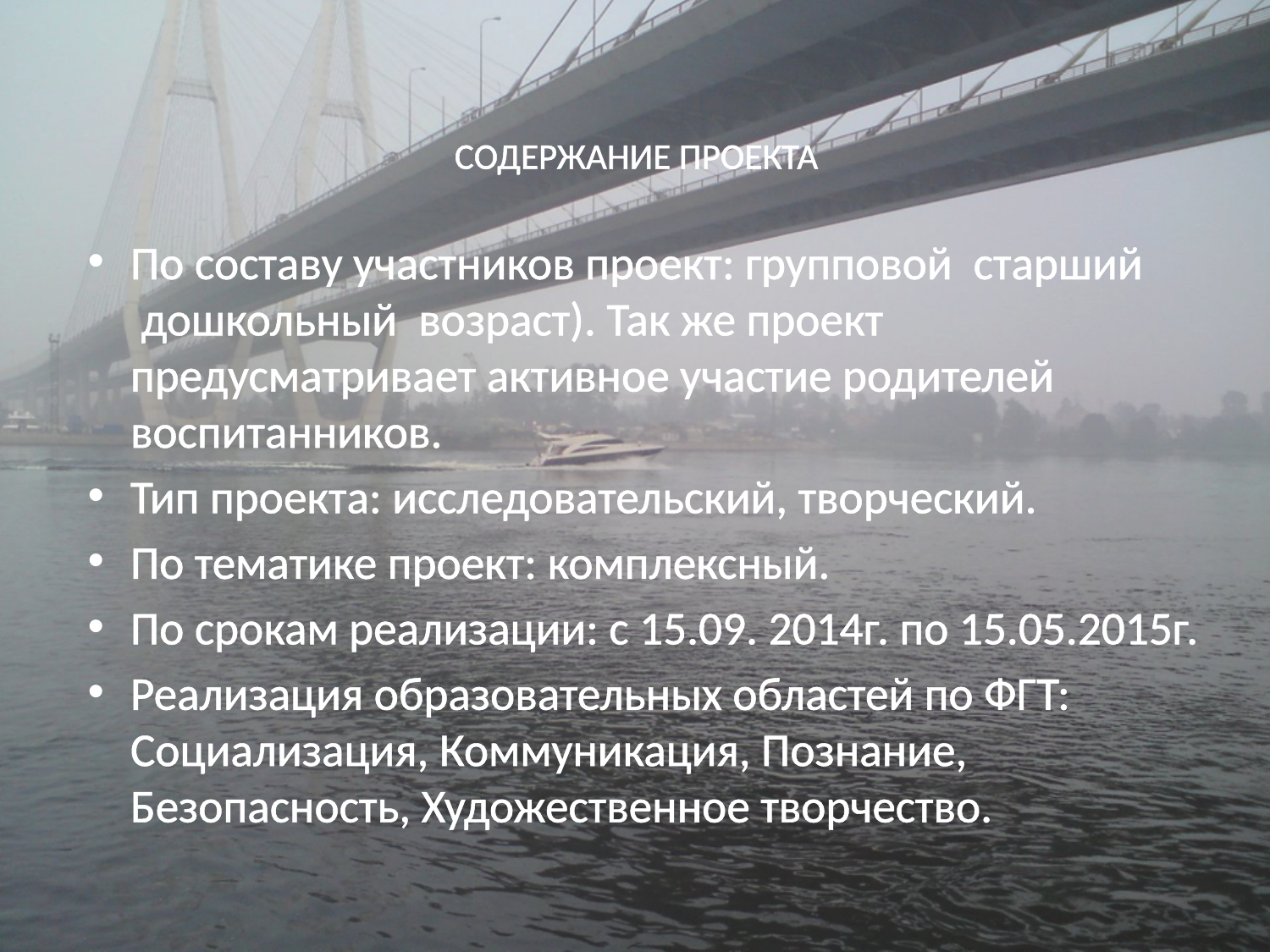

# СОДЕРЖАНИЕ ПРОЕКТА
По составу участников проект: групповой  старший  дошкольный  возраст). Так же проект предусматривает активное участие родителей воспитанников.
Тип проекта: исследовательский, творческий.
По тематике проект: комплексный.
По срокам реализации: с 15.09. 2014г. по 15.05.2015г.
Реализация образовательных областей по ФГТ: Социализация, Коммуникация, Познание, Безопасность, Художественное творчество.